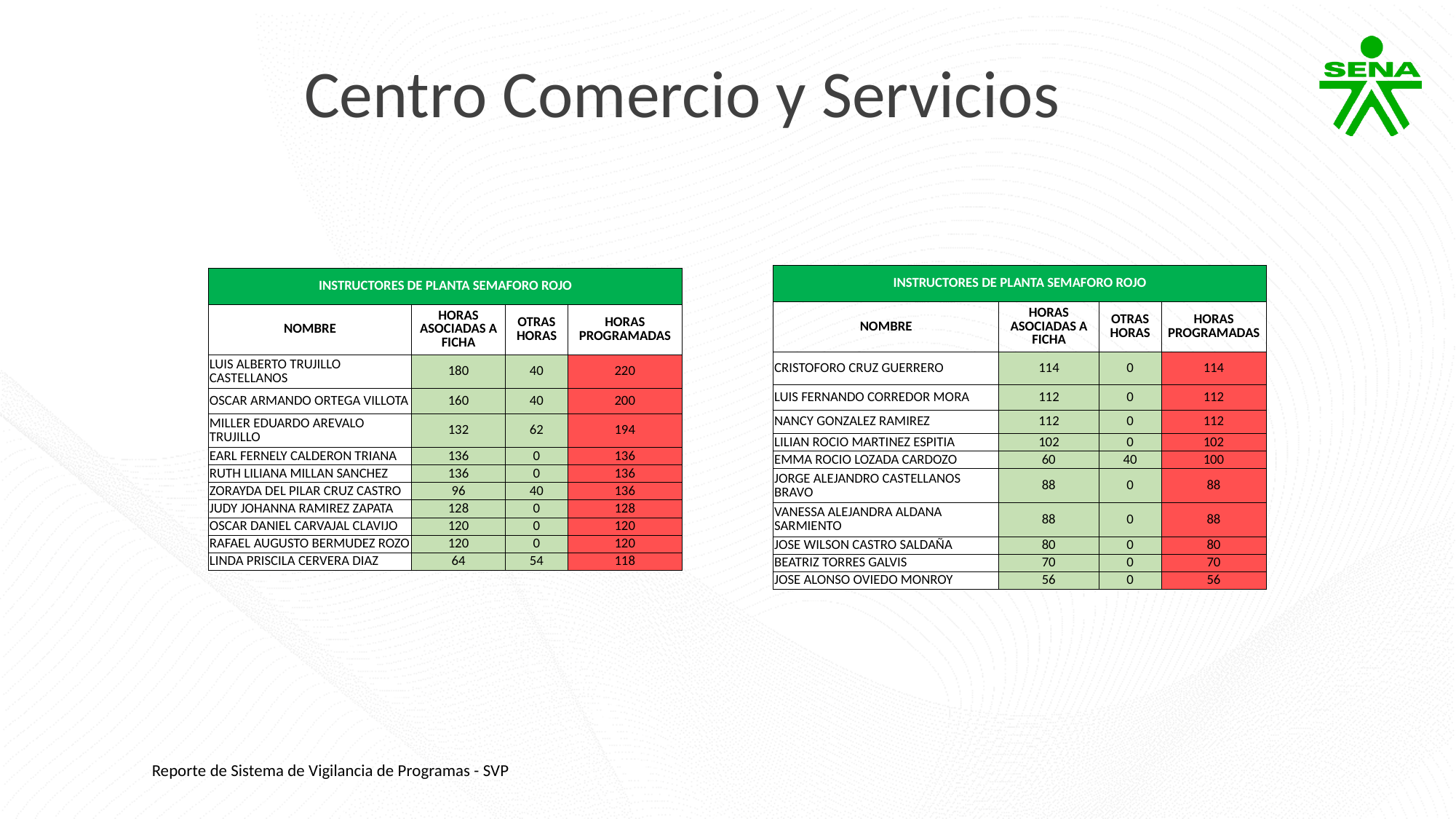

Centro Comercio y Servicios
| INSTRUCTORES DE PLANTA SEMAFORO ROJO |  |  |  |
| --- | --- | --- | --- |
| NOMBRE | HORAS ASOCIADAS A FICHA | OTRAS HORAS | HORAS PROGRAMADAS |
| CRISTOFORO CRUZ GUERRERO | 114 | 0 | 114 |
| LUIS FERNANDO CORREDOR MORA | 112 | 0 | 112 |
| NANCY GONZALEZ RAMIREZ | 112 | 0 | 112 |
| LILIAN ROCIO MARTINEZ ESPITIA | 102 | 0 | 102 |
| EMMA ROCIO LOZADA CARDOZO | 60 | 40 | 100 |
| JORGE ALEJANDRO CASTELLANOS BRAVO | 88 | 0 | 88 |
| VANESSA ALEJANDRA ALDANA SARMIENTO | 88 | 0 | 88 |
| JOSE WILSON CASTRO SALDAÑA | 80 | 0 | 80 |
| BEATRIZ TORRES GALVIS | 70 | 0 | 70 |
| JOSE ALONSO OVIEDO MONROY | 56 | 0 | 56 |
| INSTRUCTORES DE PLANTA SEMAFORO ROJO |  |  |  |
| --- | --- | --- | --- |
| NOMBRE | HORAS ASOCIADAS A FICHA | OTRAS HORAS | HORAS PROGRAMADAS |
| LUIS ALBERTO TRUJILLO CASTELLANOS | 180 | 40 | 220 |
| OSCAR ARMANDO ORTEGA VILLOTA | 160 | 40 | 200 |
| MILLER EDUARDO AREVALO TRUJILLO | 132 | 62 | 194 |
| EARL FERNELY CALDERON TRIANA | 136 | 0 | 136 |
| RUTH LILIANA MILLAN SANCHEZ | 136 | 0 | 136 |
| ZORAYDA DEL PILAR CRUZ CASTRO | 96 | 40 | 136 |
| JUDY JOHANNA RAMIREZ ZAPATA | 128 | 0 | 128 |
| OSCAR DANIEL CARVAJAL CLAVIJO | 120 | 0 | 120 |
| RAFAEL AUGUSTO BERMUDEZ ROZO | 120 | 0 | 120 |
| LINDA PRISCILA CERVERA DIAZ | 64 | 54 | 118 |
Reporte de Sistema de Vigilancia de Programas - SVP